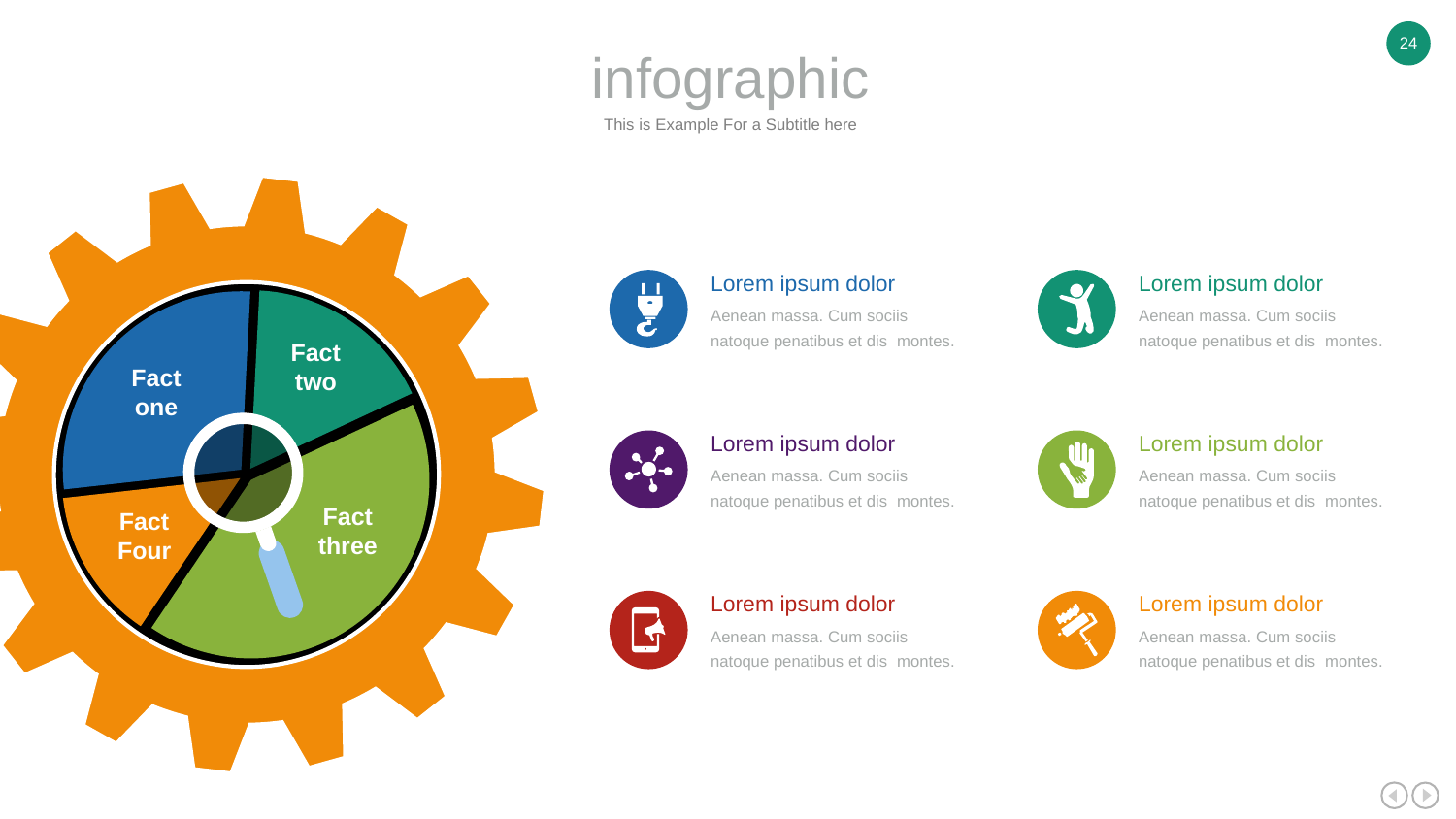

infographic
This is Example For a Subtitle here

### Chart

| Category | Sales |
|---|---|
| 1st Qtr | 6.0 |
| 2nd Qtr | 2.0 |
| 3rd Qtr | 4.0 |
| 4th Qtr | 2.5 |
Fact
two
Fact
one

Fact
three
Fact
Four
Lorem ipsum dolor
Aenean massa. Cum sociis natoque penatibus et dis  montes.

Lorem ipsum dolor
Aenean massa. Cum sociis natoque penatibus et dis  montes.

Lorem ipsum dolor
Aenean massa. Cum sociis natoque penatibus et dis  montes.

Lorem ipsum dolor
Aenean massa. Cum sociis natoque penatibus et dis  montes.

Lorem ipsum dolor
Aenean massa. Cum sociis natoque penatibus et dis  montes.

Lorem ipsum dolor
Aenean massa. Cum sociis natoque penatibus et dis  montes.